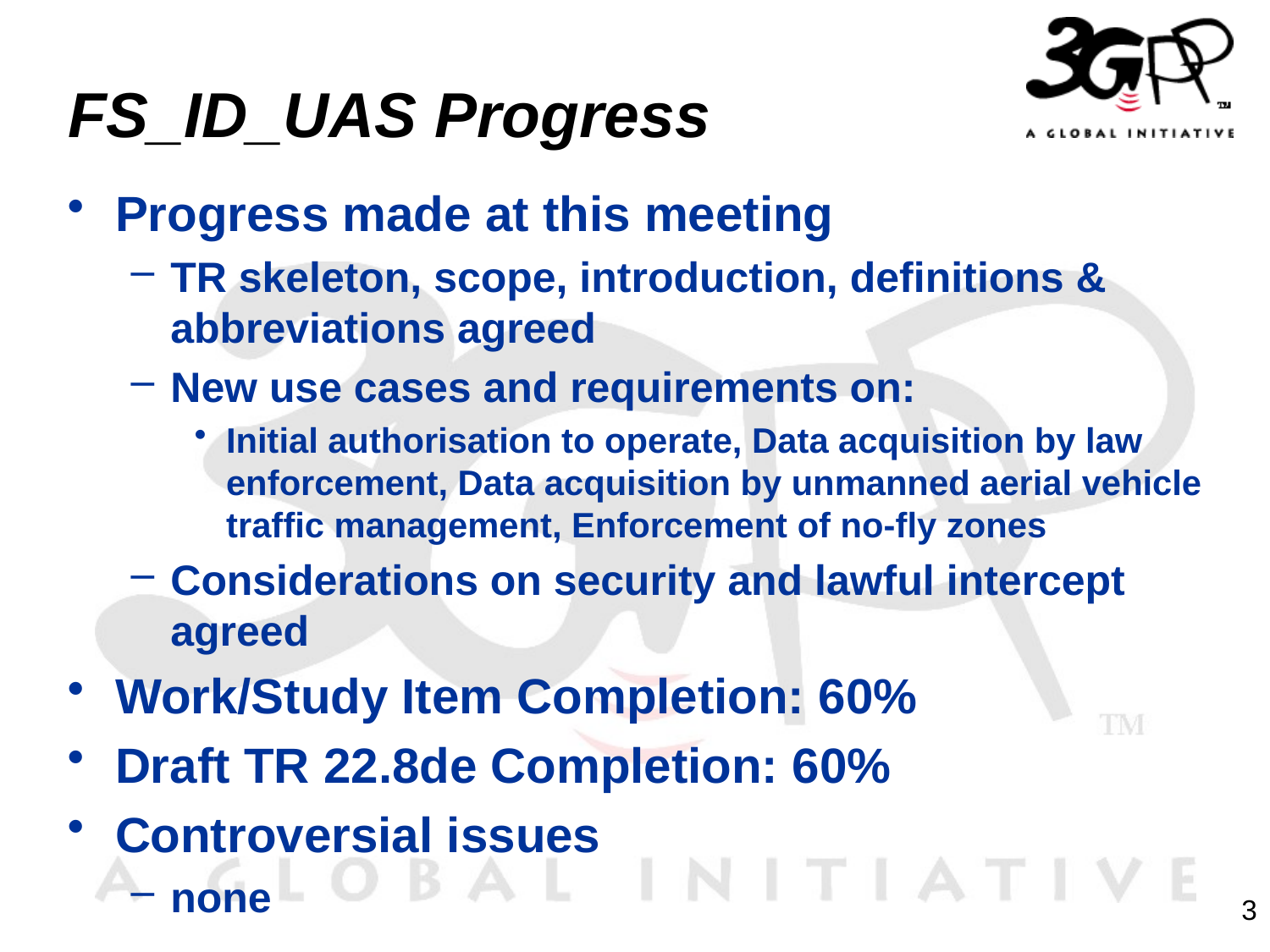

# FS_ID_UAS Progress
Progress made at this meeting
TR skeleton, scope, introduction, definitions & abbreviations agreed
New use cases and requirements on:
Initial authorisation to operate, Data acquisition by law enforcement, Data acquisition by unmanned aerial vehicle traffic management, Enforcement of no-fly zones
Considerations on security and lawful intercept agreed
Work/Study Item Completion: 60%
Draft TR 22.8de Completion: 60%
Controversial issues
none

3